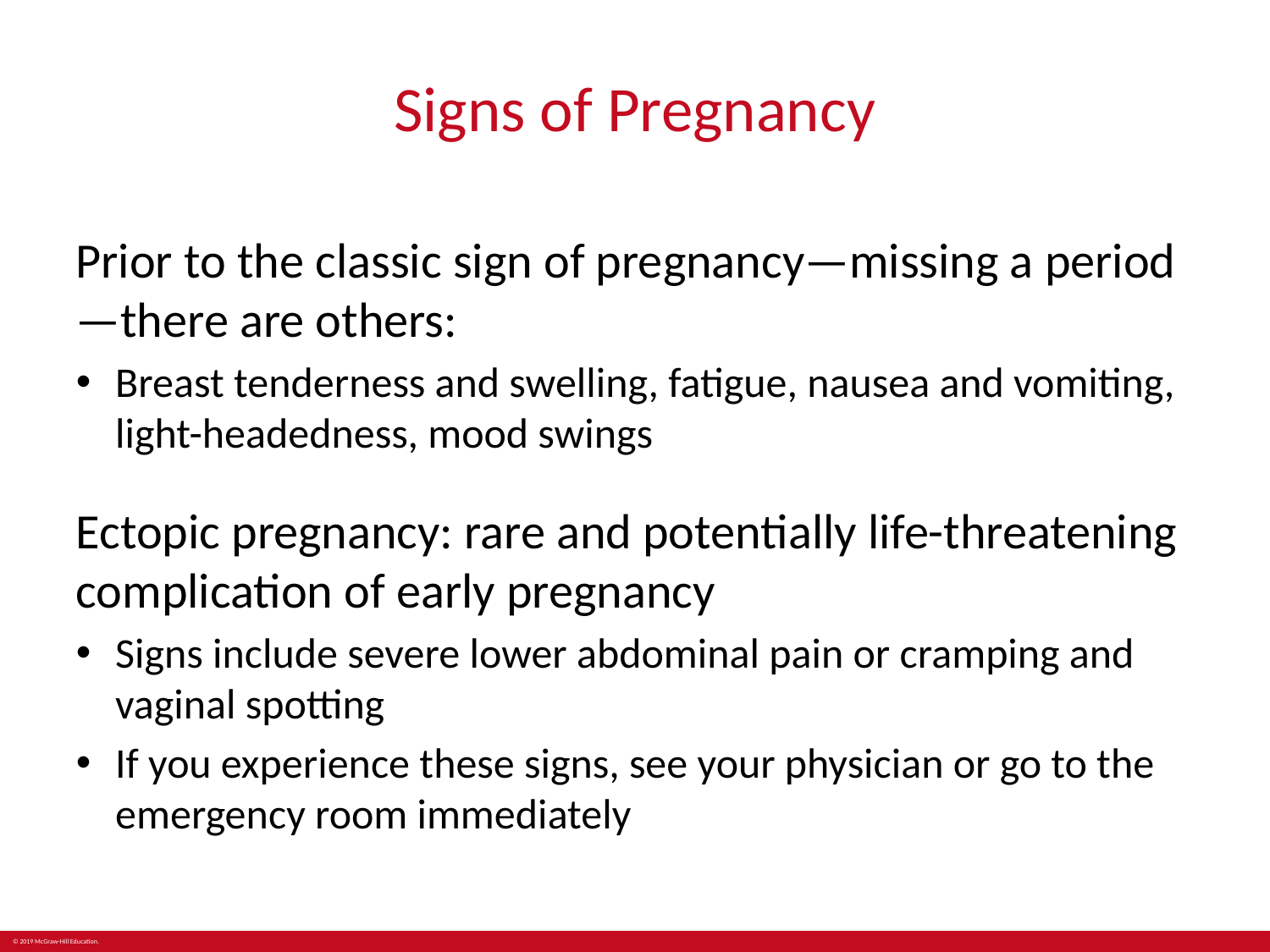

# Signs of Pregnancy
Prior to the classic sign of pregnancy—missing a period—there are others:
Breast tenderness and swelling, fatigue, nausea and vomiting, light-headedness, mood swings
Ectopic pregnancy: rare and potentially life-threatening complication of early pregnancy
Signs include severe lower abdominal pain or cramping and vaginal spotting
If you experience these signs, see your physician or go to the emergency room immediately